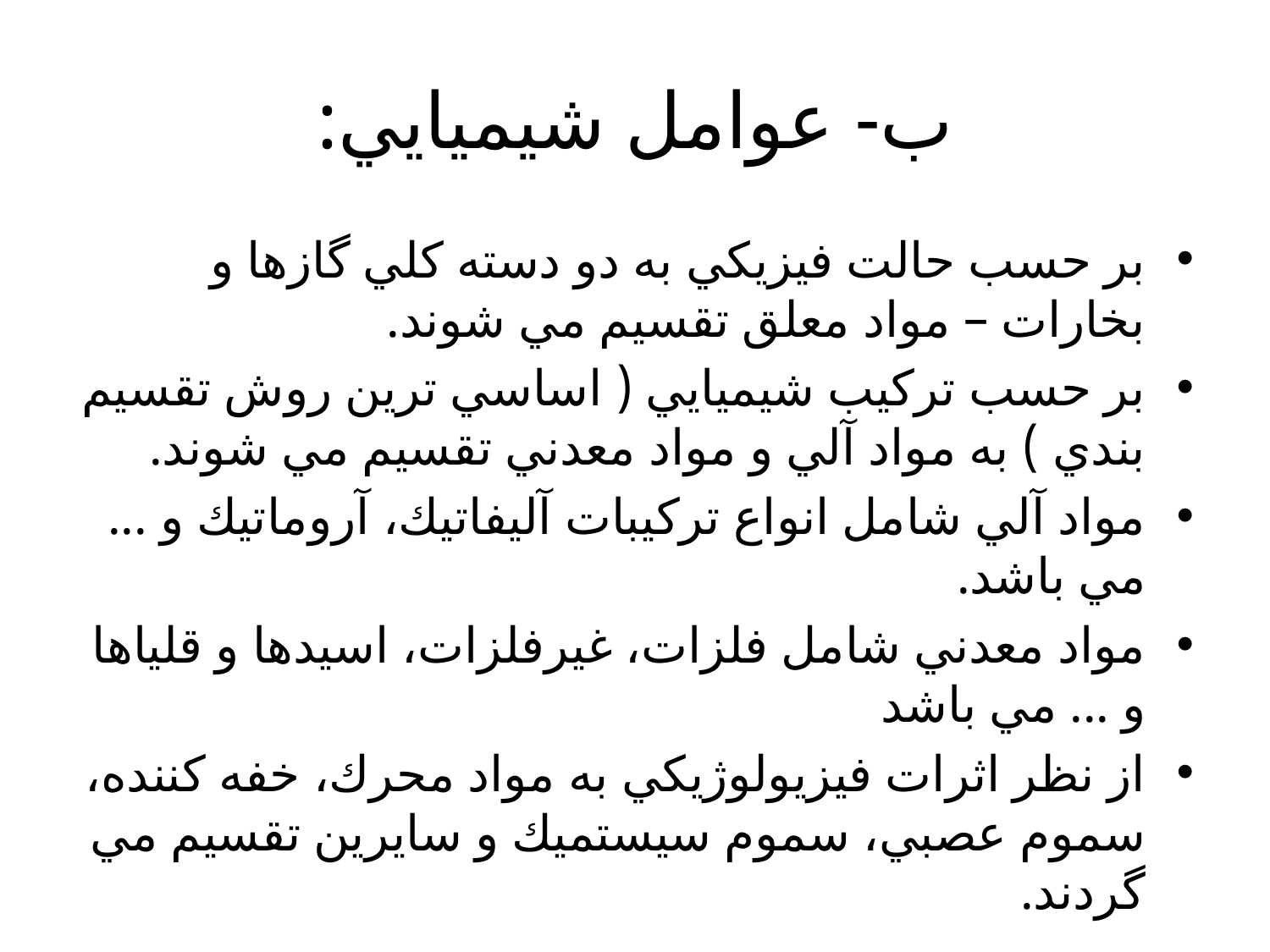

# ب- عوامل شيميايي:
بر حسب حالت فيزيكي به دو دسته كلي گازها و بخارات – مواد معلق تقسيم مي شوند.
بر حسب تركيب شيميايي ( اساسي ترين روش تقسيم بندي ) به مواد آلي و مواد معدني تقسيم مي شوند.
مواد آلي شامل انواع تركيبات آليفاتيك، آروماتيك و ... مي باشد.
مواد معدني شامل فلزات، غيرفلزات، اسيدها و قلياها و ... مي باشد
از نظر اثرات فيزيولوژيكي به مواد محرك، خفه كننده، سموم عصبي، سموم سيستميك و سايرين تقسيم مي گردند.